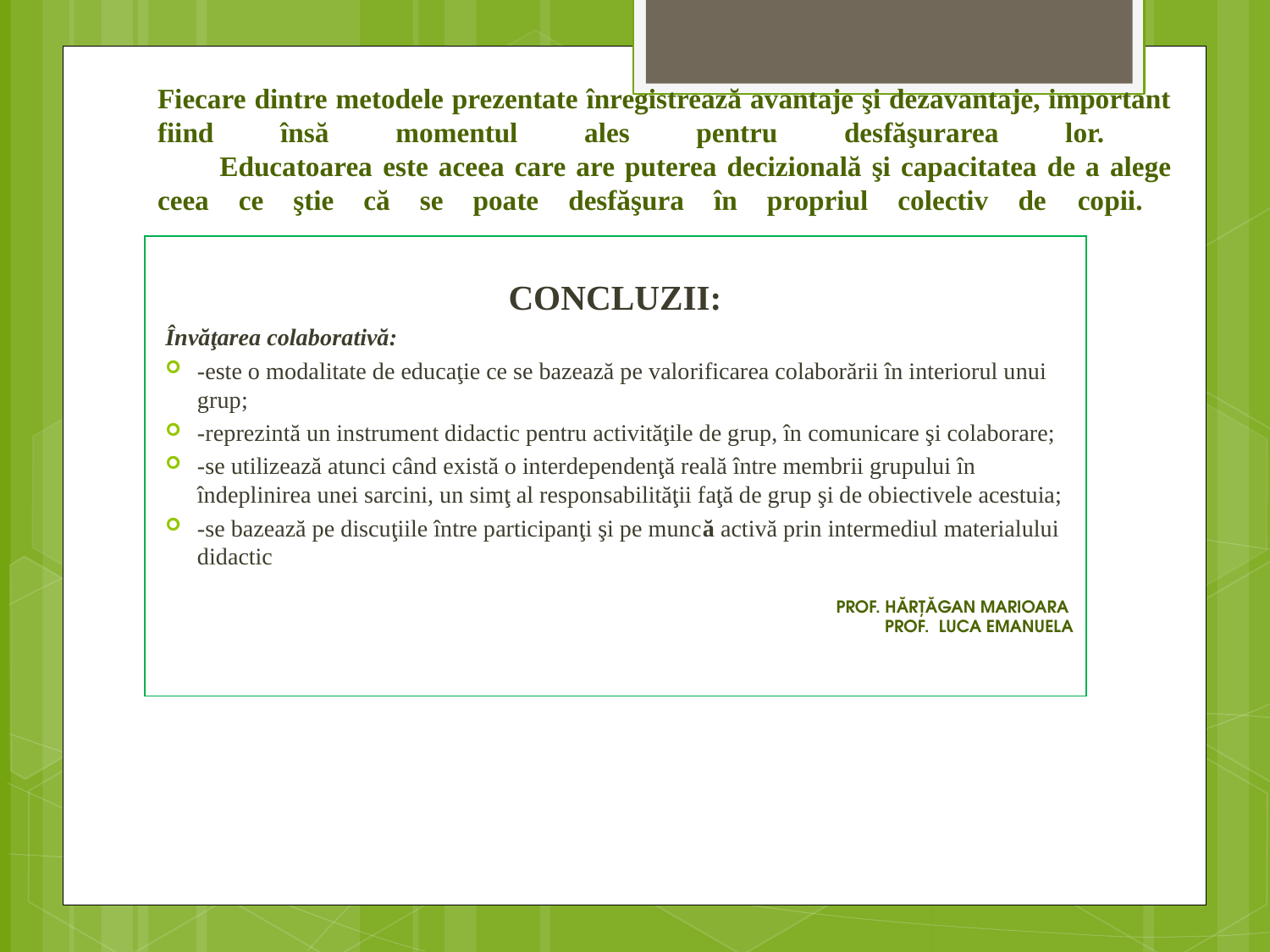

# Fiecare dintre metodele prezentate înregistrează avantaje şi dezavantaje, important fiind însă momentul ales pentru desfăşurarea lor. Educatoarea este aceea care are puterea decizională şi capacitatea de a alege ceea ce ştie că se poate desfăşura în propriul colectiv de copii.

CONCLUZII:
Învăţarea colaborativă:
-este o modalitate de educaţie ce se bazează pe valorificarea colaborării în interiorul unui grup;
-reprezintă un instrument didactic pentru activităţile de grup, în comunicare şi colaborare;
-se utilizează atunci când există o interdependenţă reală între membrii grupului în îndeplinirea unei sarcini, un simţ al responsabilităţii faţă de grup şi de obiectivele acestuia;
-se bazează pe discuţiile între participanţi şi pe muncă activă prin intermediul materialului didactic

PROF. HĂRȚĂGAN MARIOARA
PROF.  LUCA EMANUELA